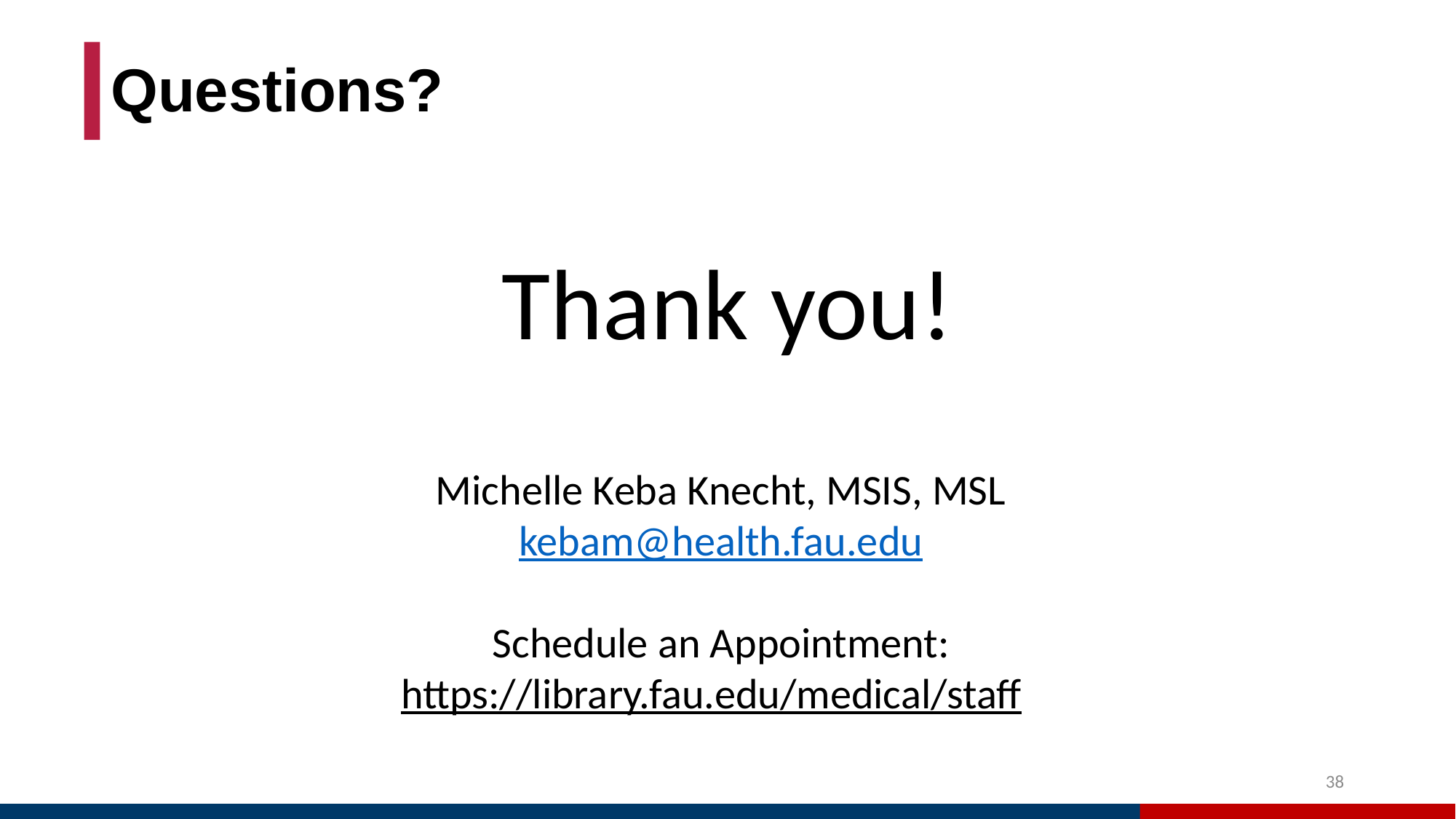

# Questions?
Thank you!
Michelle Keba Knecht, MSIS, MSL
kebam@health.fau.edu

Schedule an Appointment:
https://library.fau.edu/medical/staff

38